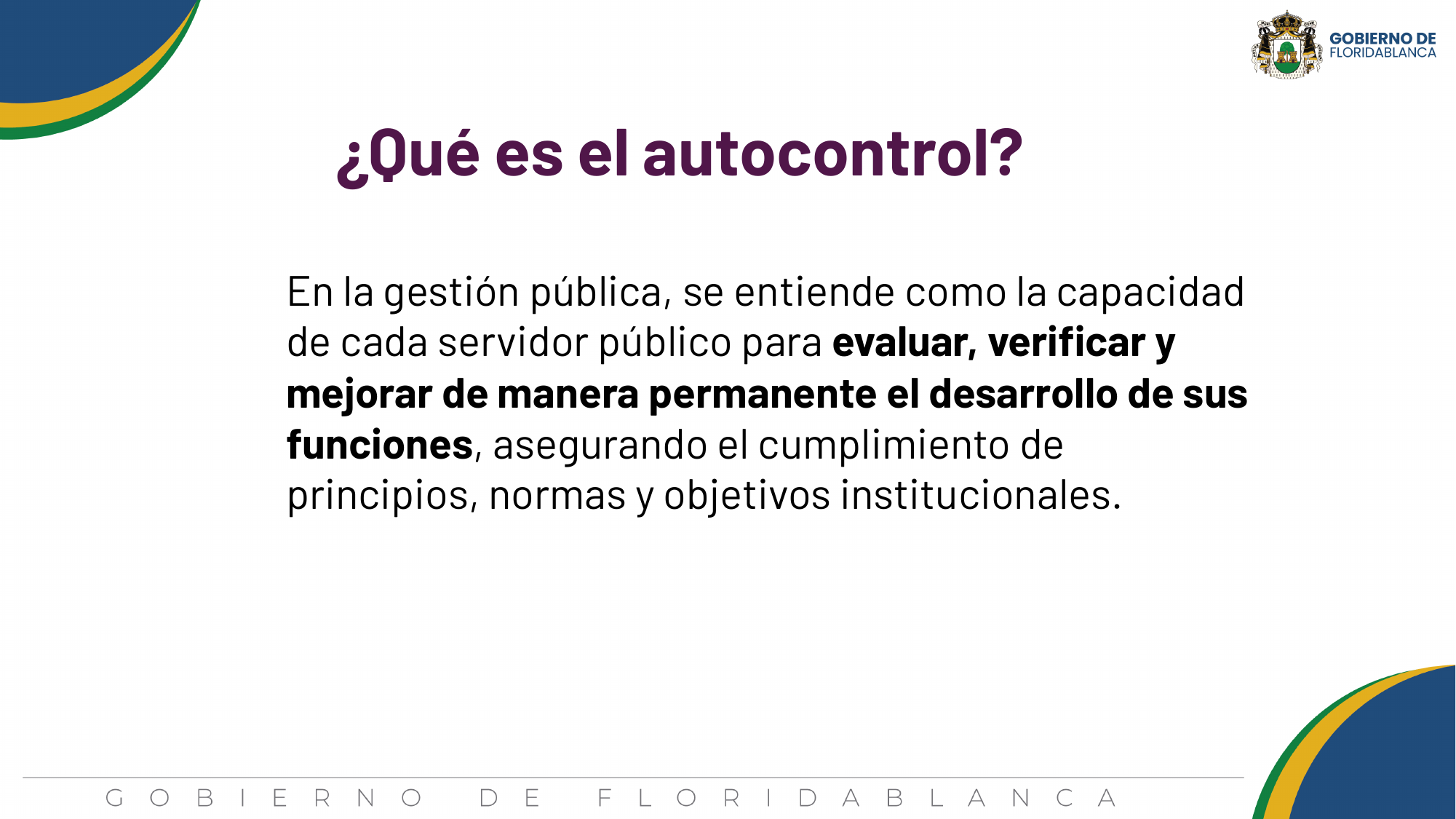

¿Qué es el autocontrol?
En la gestión pública, se entiende como la capacidad de cada servidor público para evaluar, verificar y mejorar de manera permanente el desarrollo de sus funciones, asegurando el cumplimiento de principios, normas y objetivos institucionales.